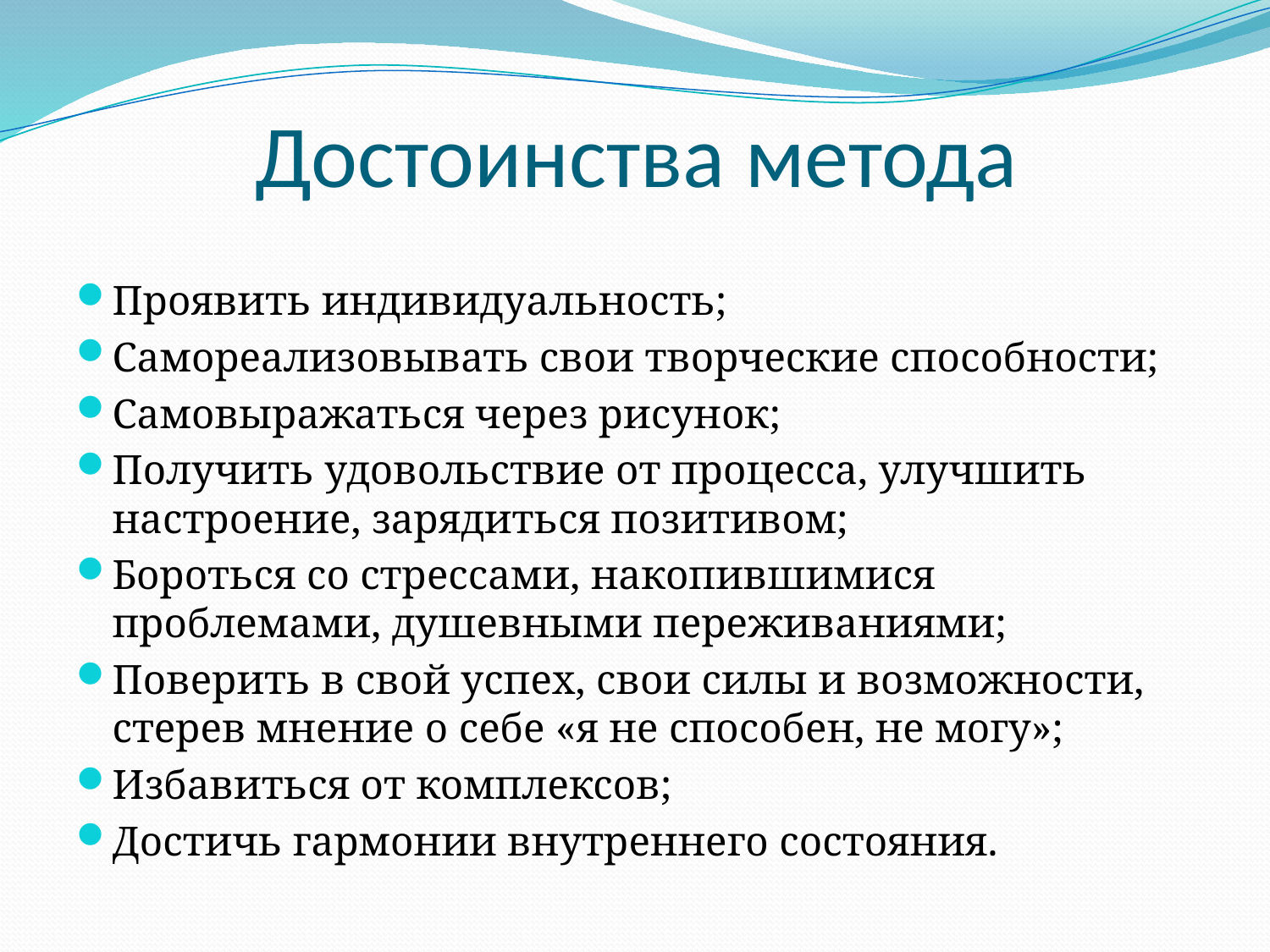

# Достоинства метода
Проявить индивидуальность;
Самореализовывать свои творческие способности;
Самовыражаться через рисунок;
Получить удовольствие от процесса, улучшить настроение, зарядиться позитивом;
Бороться со стрессами, накопившимися проблемами, душевными переживаниями;
Поверить в свой успех, свои силы и возможности, стерев мнение о себе «я не способен, не могу»;
Избавиться от комплексов;
Достичь гармонии внутреннего состояния.